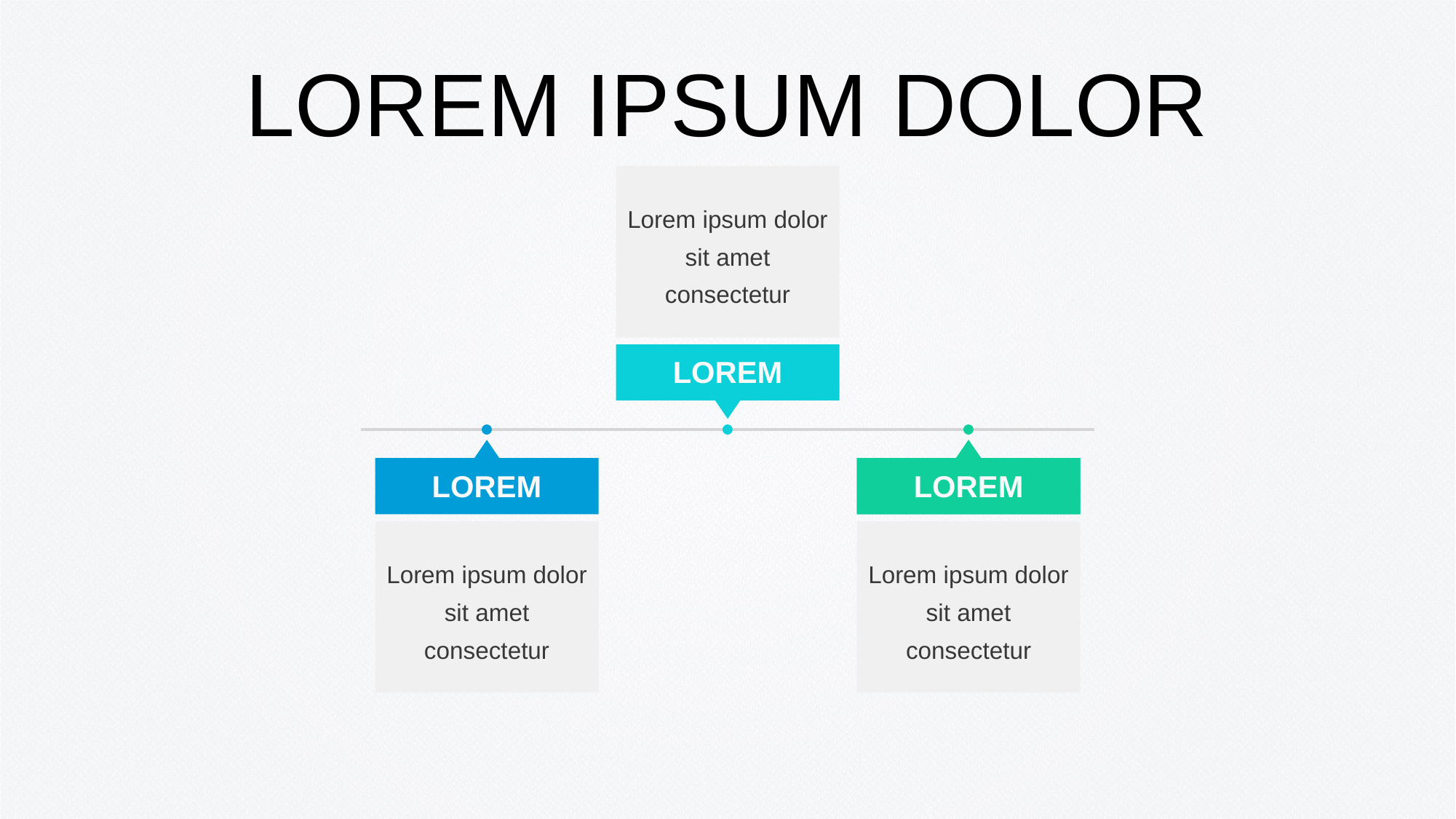

# LOREM IPSUM DOLOR
Lorem ipsum dolor sit amet consectetur
LOREM

LOREM

LOREM
Lorem ipsum dolor sit amet consectetur
Lorem ipsum dolor sit amet consectetur